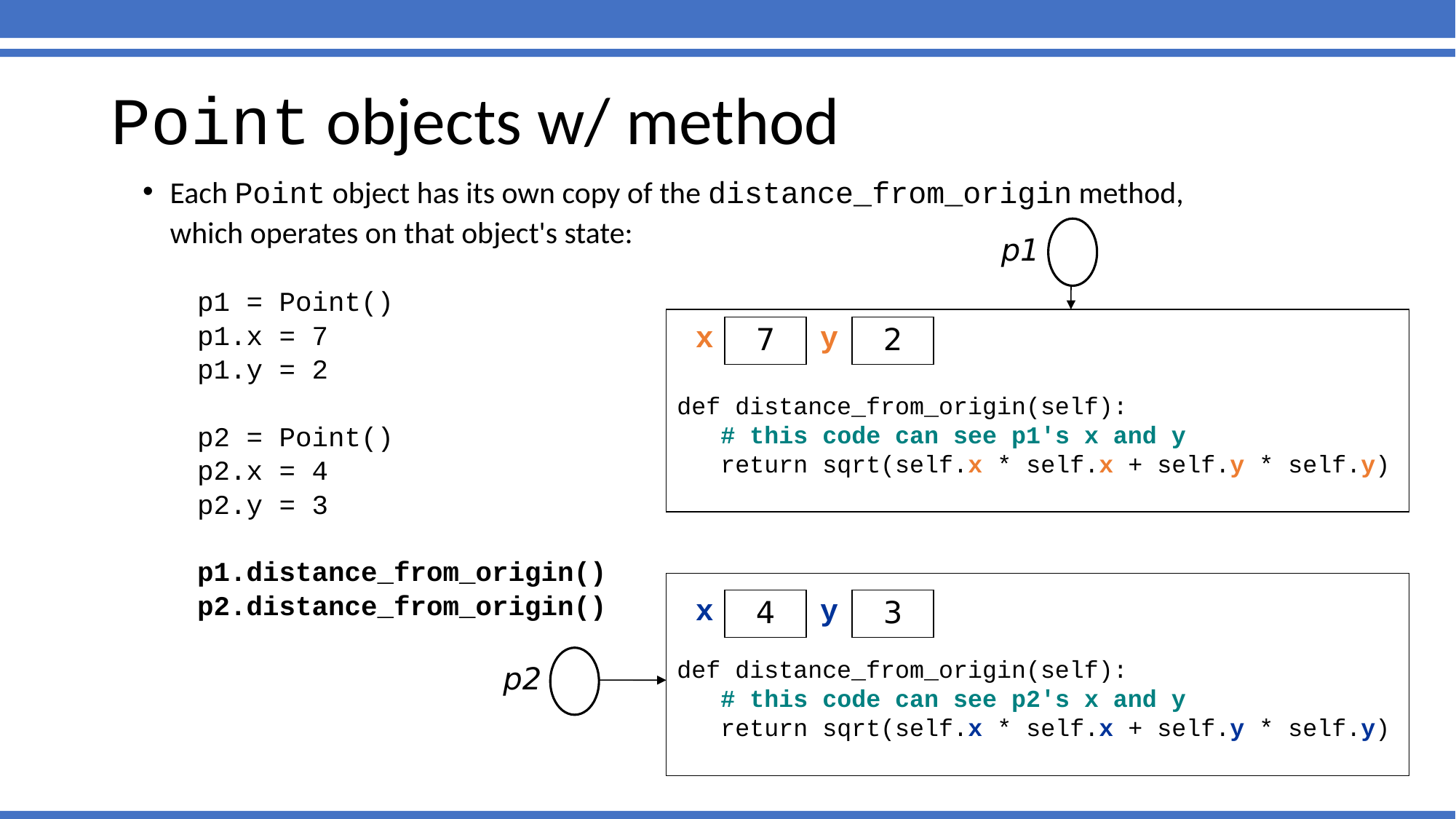

# Point objects w/ method
Each Point object has its own copy of the distance_from_origin method, which operates on that object's state:

p1 = Point()
p1.x = 7
p1.y = 2

p2 = Point()
p2.x = 4
p2.y = 3

p1.distance_from_origin()
p2.distance_from_origin()

p1

def distance_from_origin(self):
   # this code can see p1's x and y
   return sqrt(self.x * self.x + self.y * self.y)

| x | 7 | y | 2 |
| --- | --- | --- | --- |

def distance_from_origin(self):
   # this code can see p2's x and y
   return sqrt(self.x * self.x + self.y * self.y)

| x | 4 | y | 3 |
| --- | --- | --- | --- |

p2